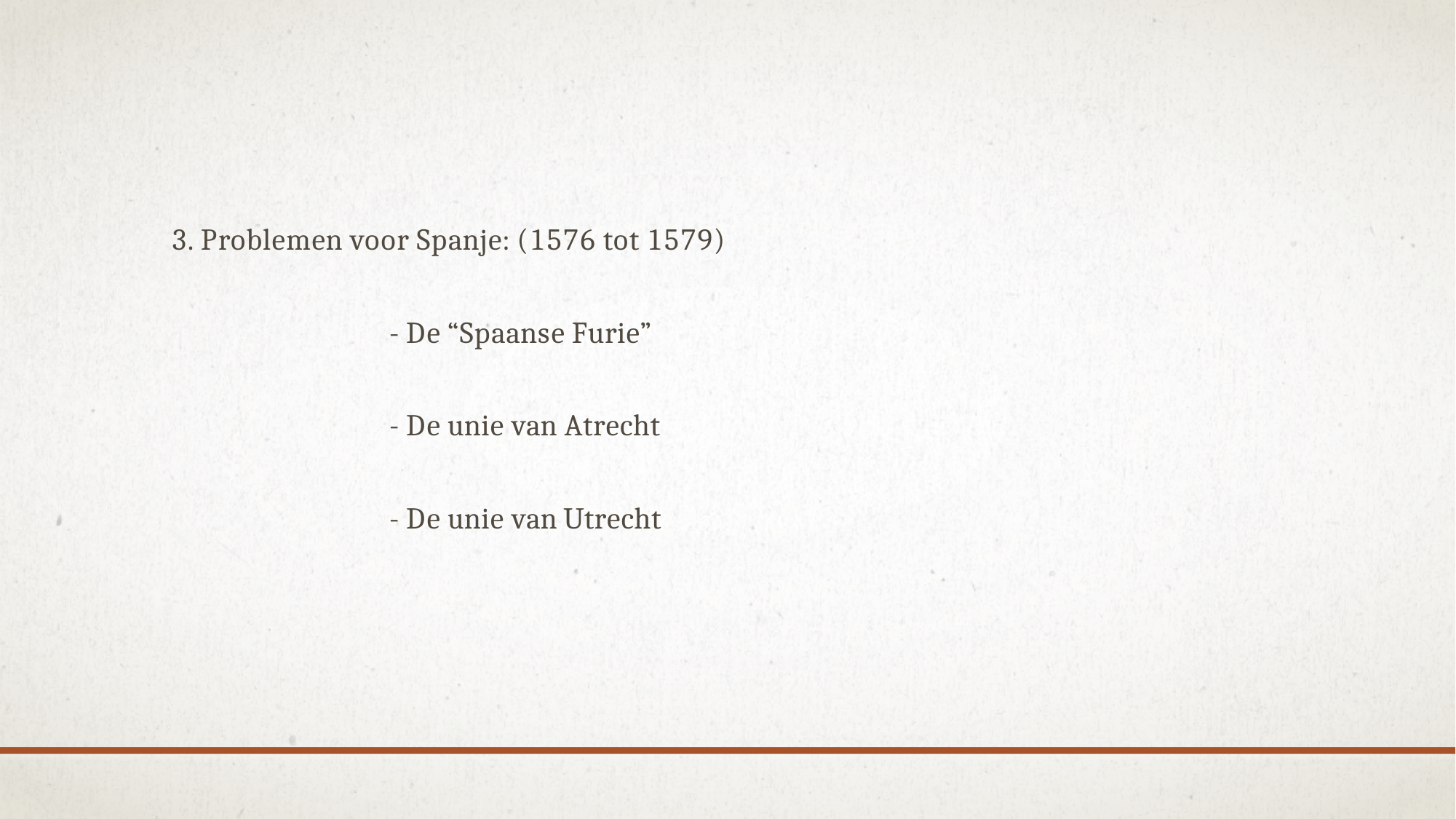

#
3. Problemen voor Spanje: (1576 tot 1579)
 		- De “Spaanse Furie”
 		- De unie van Atrecht
		- De unie van Utrecht